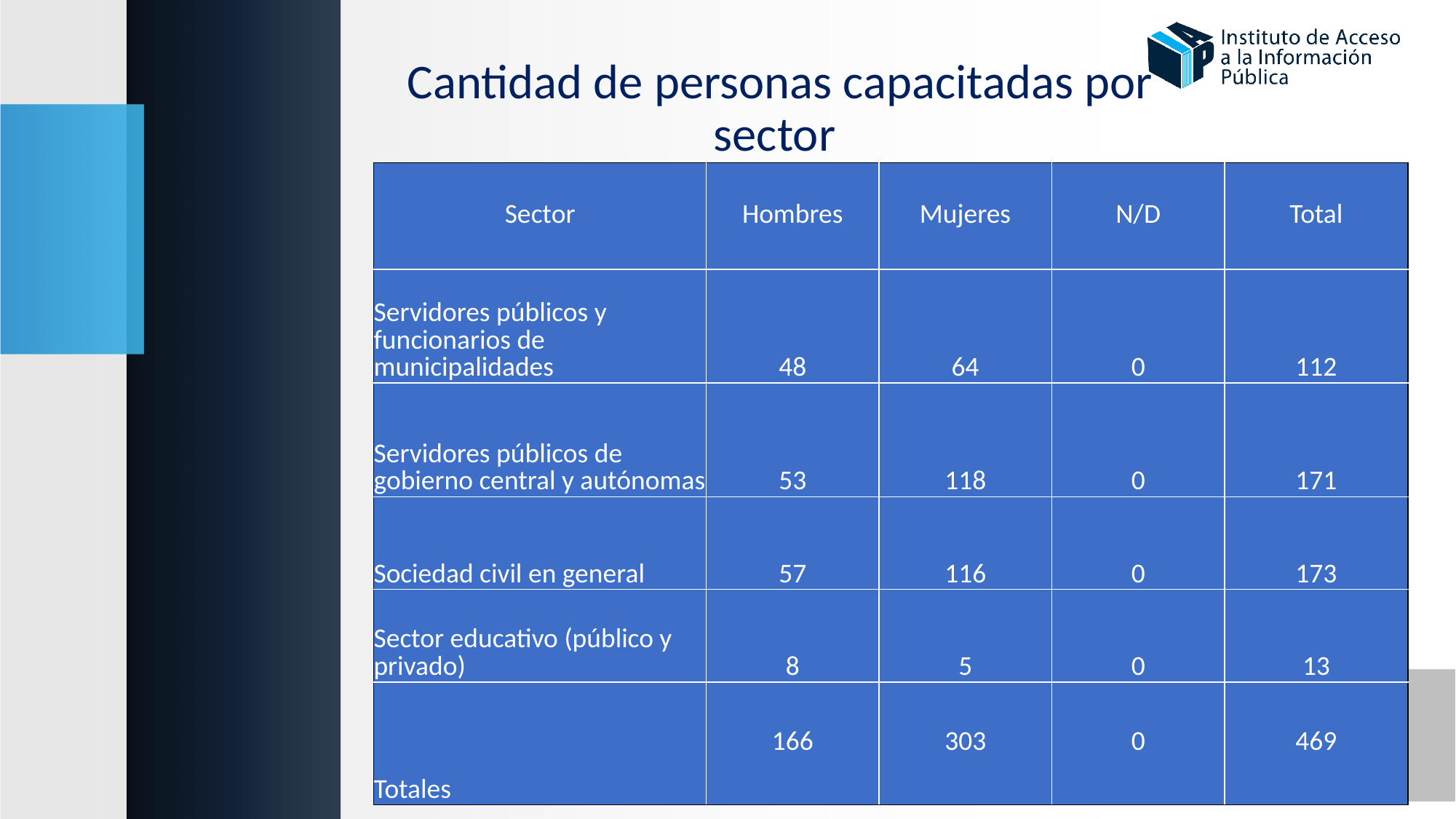

# Cantidad de personas capacitadas por sector
| Sector | Hombres | Mujeres | N/D | Total |
| --- | --- | --- | --- | --- |
| Servidores públicos y funcionarios de municipalidades | 48 | 64 | 0 | 112 |
| Servidores públicos de gobierno central y autónomas | 53 | 118 | 0 | 171 |
| Sociedad civil en general | 57 | 116 | 0 | 173 |
| Sector educativo (público y privado) | 8 | 5 | 0 | 13 |
| Totales | 166 | 303 | 0 | 469 |